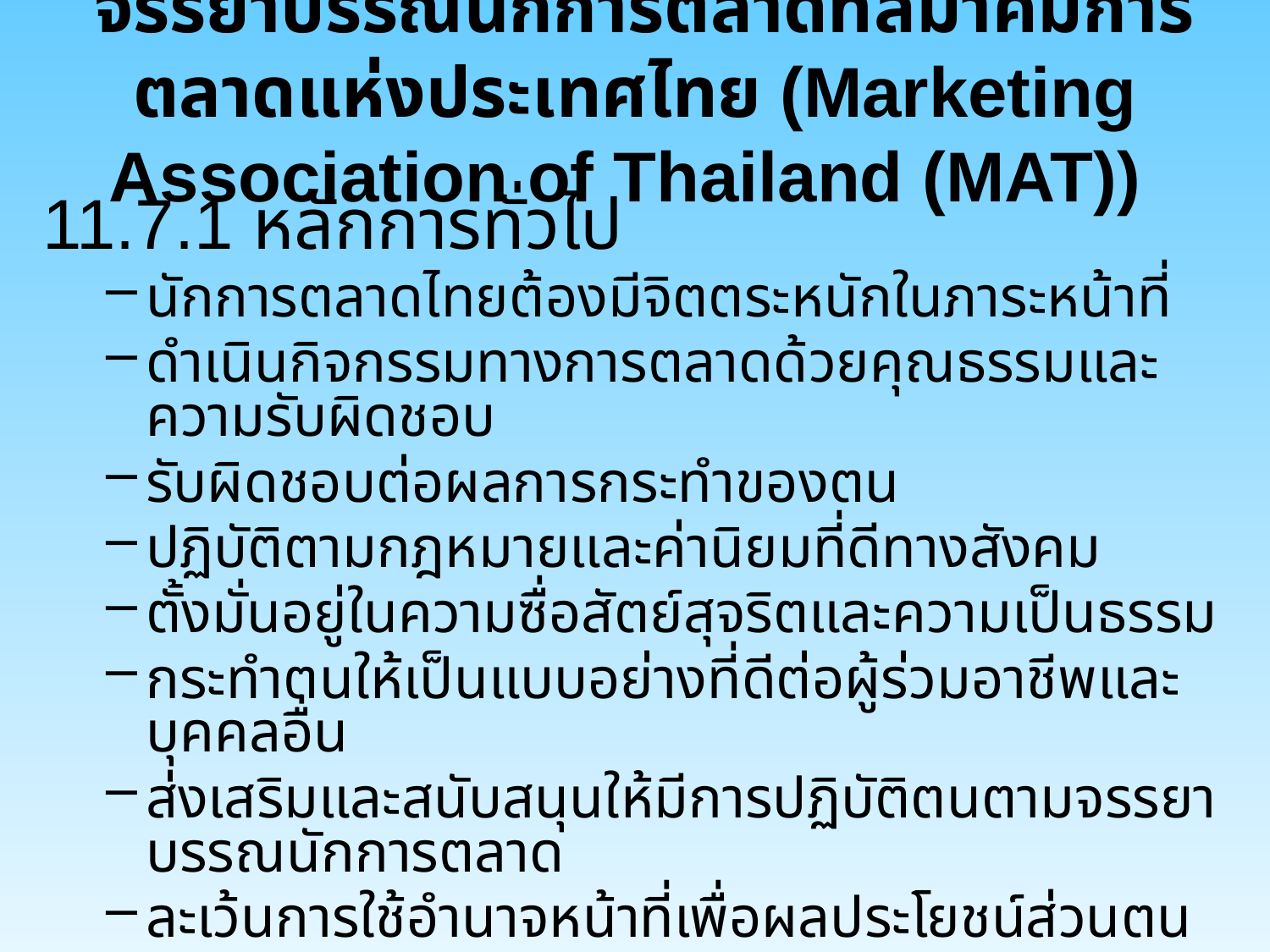

# จรรยาบรรณนักการตลาดที่สมาคมการตลาดแห่งประเทศไทย (Marketing Association of Thailand (MAT))
11.7.1 หลักการทั่วไป
นักการตลาดไทยต้องมีจิตตระหนักในภาระหน้าที่
ดำเนินกิจกรรมทางการตลาดด้วยคุณธรรมและความรับผิดชอบ
รับผิดชอบต่อผลการกระทำของตน
ปฏิบัติตามกฎหมายและค่านิยมที่ดีทางสังคม
ตั้งมั่นอยู่ในความซื่อสัตย์สุจริตและความเป็นธรรม
กระทำตนให้เป็นแบบอย่างที่ดีต่อผู้ร่วมอาชีพและบุคคลอื่น
ส่งเสริมและสนับสนุนให้มีการปฏิบัติตนตามจรรยาบรรณนักการตลาด
ละเว้นการใช้อำนาจหน้าที่เพื่อผลประโยชน์ส่วนตน
ยินดีเผยแพร่ความรู้ความสามารถในวิชาชีพของตนเพื่อสาธารณประโยชน์